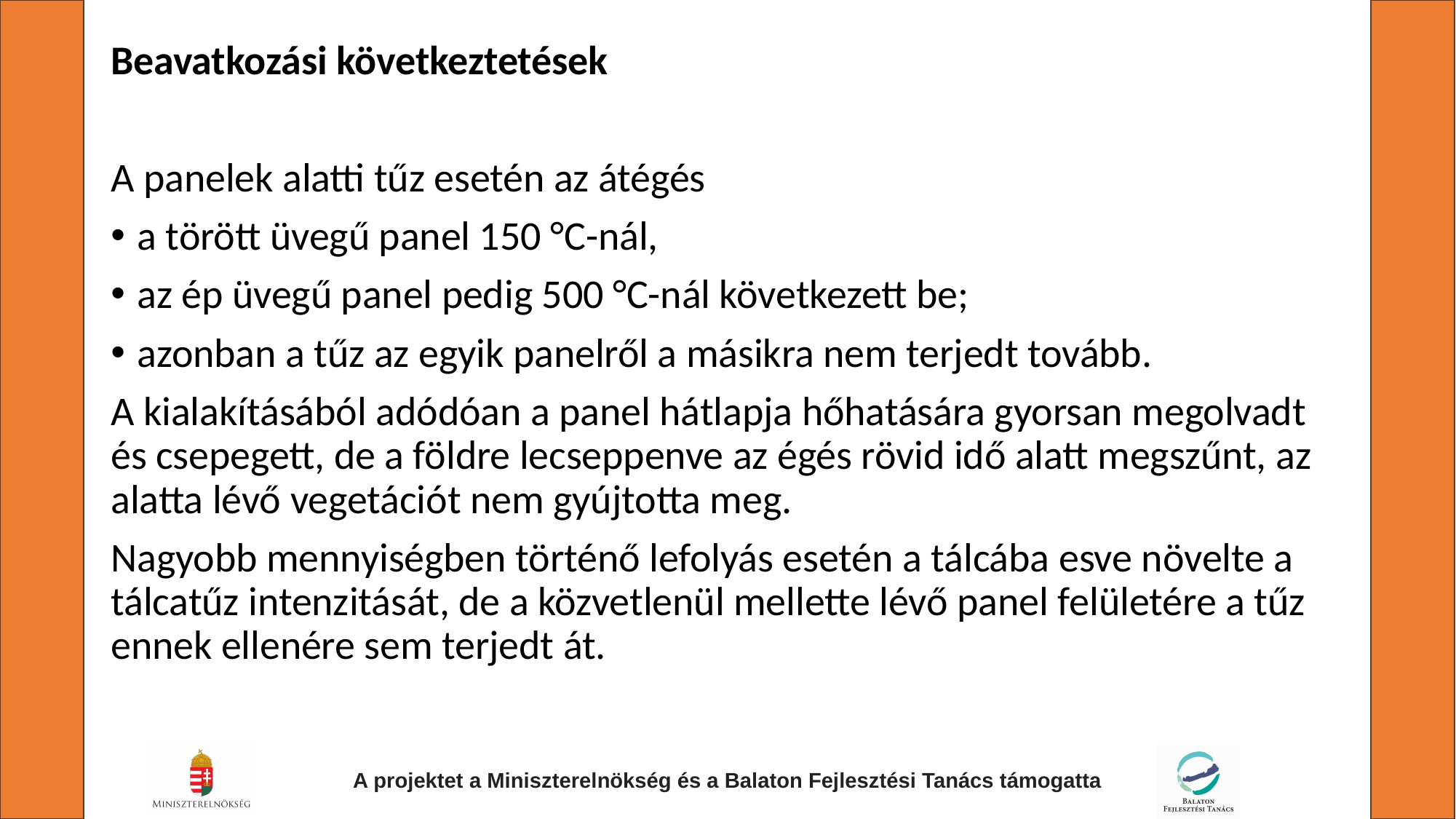

Beavatkozási következtetések

A panelek alatti tűz esetén az átégés
a törött üvegű panel 150 °C-nál,
az ép üvegű panel pedig 500 °C-nál következett be;
azonban a tűz az egyik panelről a másikra nem terjedt tovább.
A kialakításából adódóan a panel hátlapja hőhatására gyorsan megolvadt és csepegett, de a földre lecseppenve az égés rövid idő alatt megszűnt, az alatta lévő vegetációt nem gyújtotta meg.
Nagyobb mennyiségben történő lefolyás esetén a tálcába esve növelte a tálcatűz intenzitását, de a közvetlenül mellette lévő panel felületére a tűz ennek ellenére sem terjedt át.